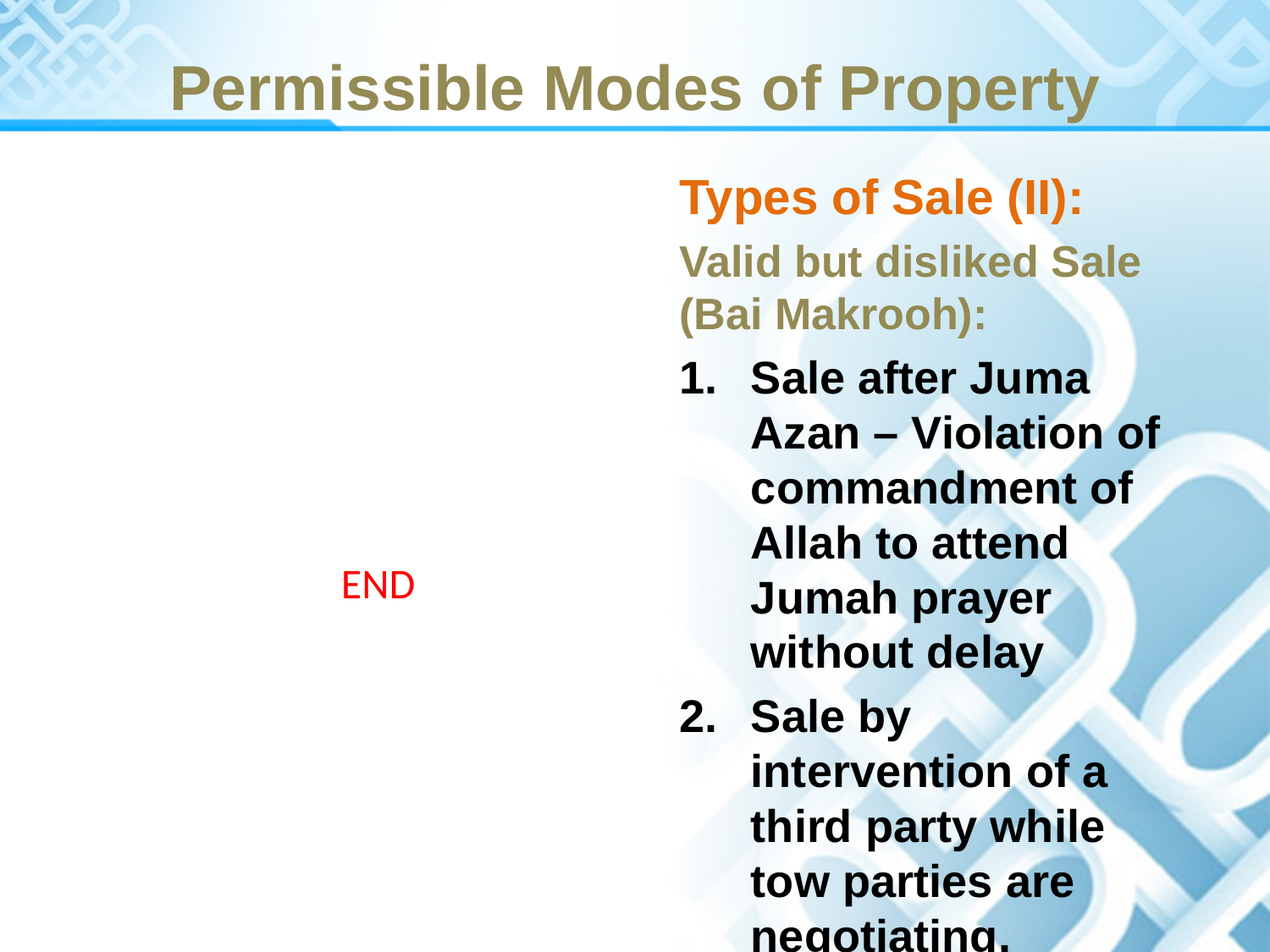

Permissible Modes of Property
Types of Sale (II):
Valid but disliked Sale (Bai Makrooh):
Sale after Juma Azan – Violation of commandment of Allah to attend Jumah prayer without delay
Sale by intervention of a third party while tow parties are negotiating.
END